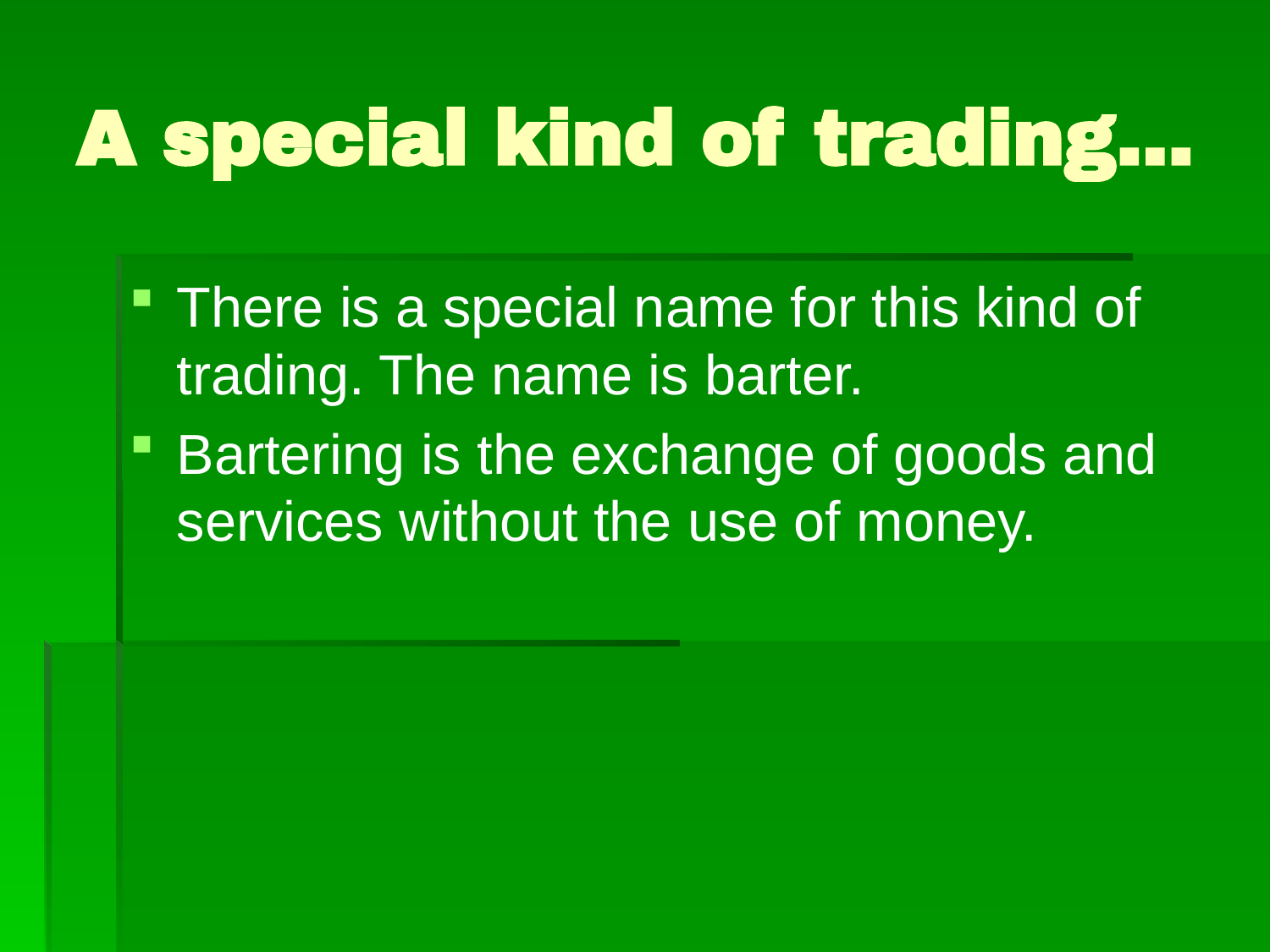

# A special kind of trading…
There is a special name for this kind of trading. The name is barter.
Bartering is the exchange of goods and services without the use of money.